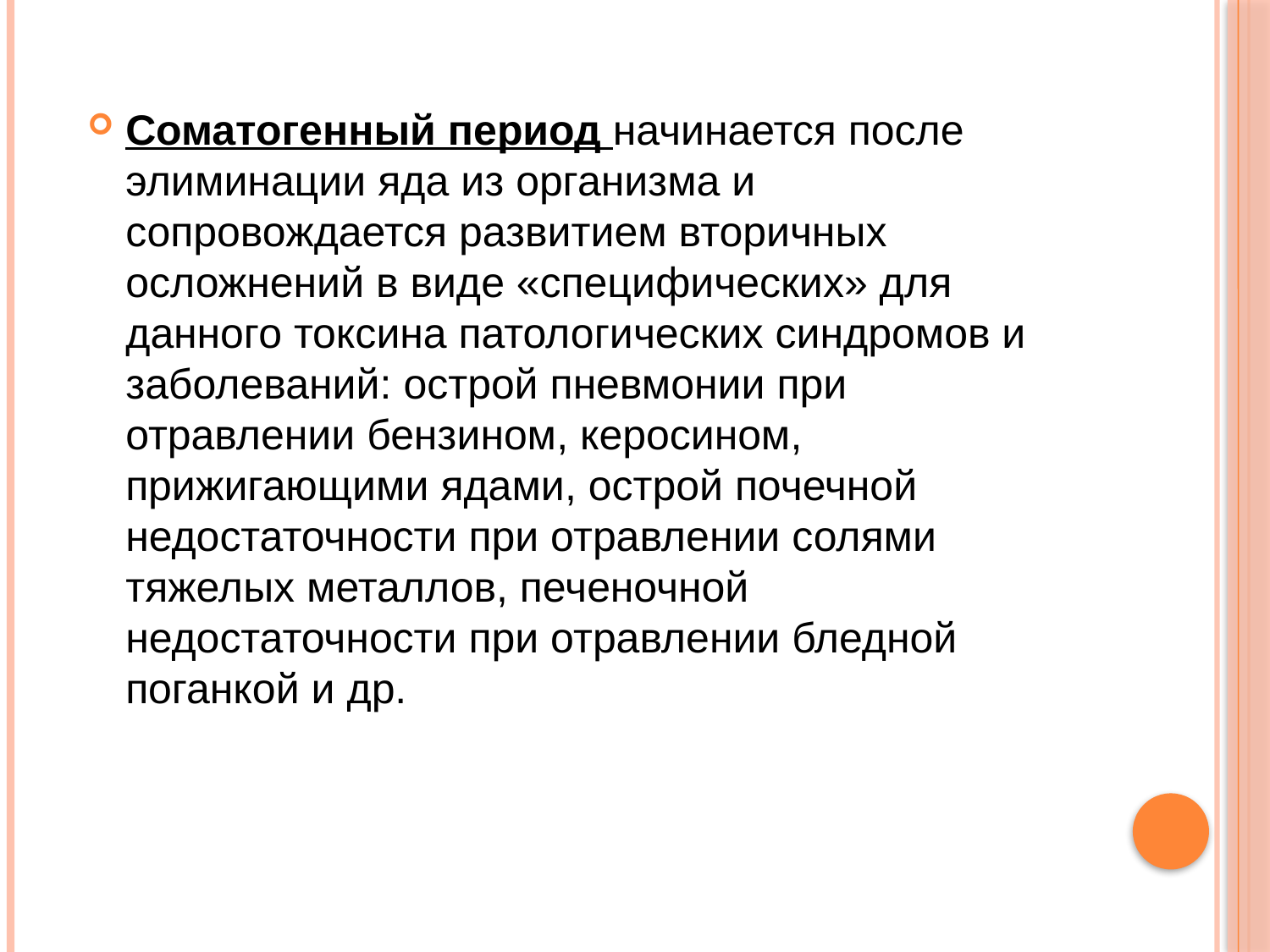

Соматогенный период начинается после элиминации яда из организма и сопровождается развитием вторичных осложнений в виде «специфических» для данного токсина патологических синдромов и заболеваний: острой пневмонии при отравлении бензином, керосином, прижигающими ядами, острой почечной недостаточности при отравлении солями тяжелых металлов, печеночной недостаточности при отравлении бледной поганкой и др.